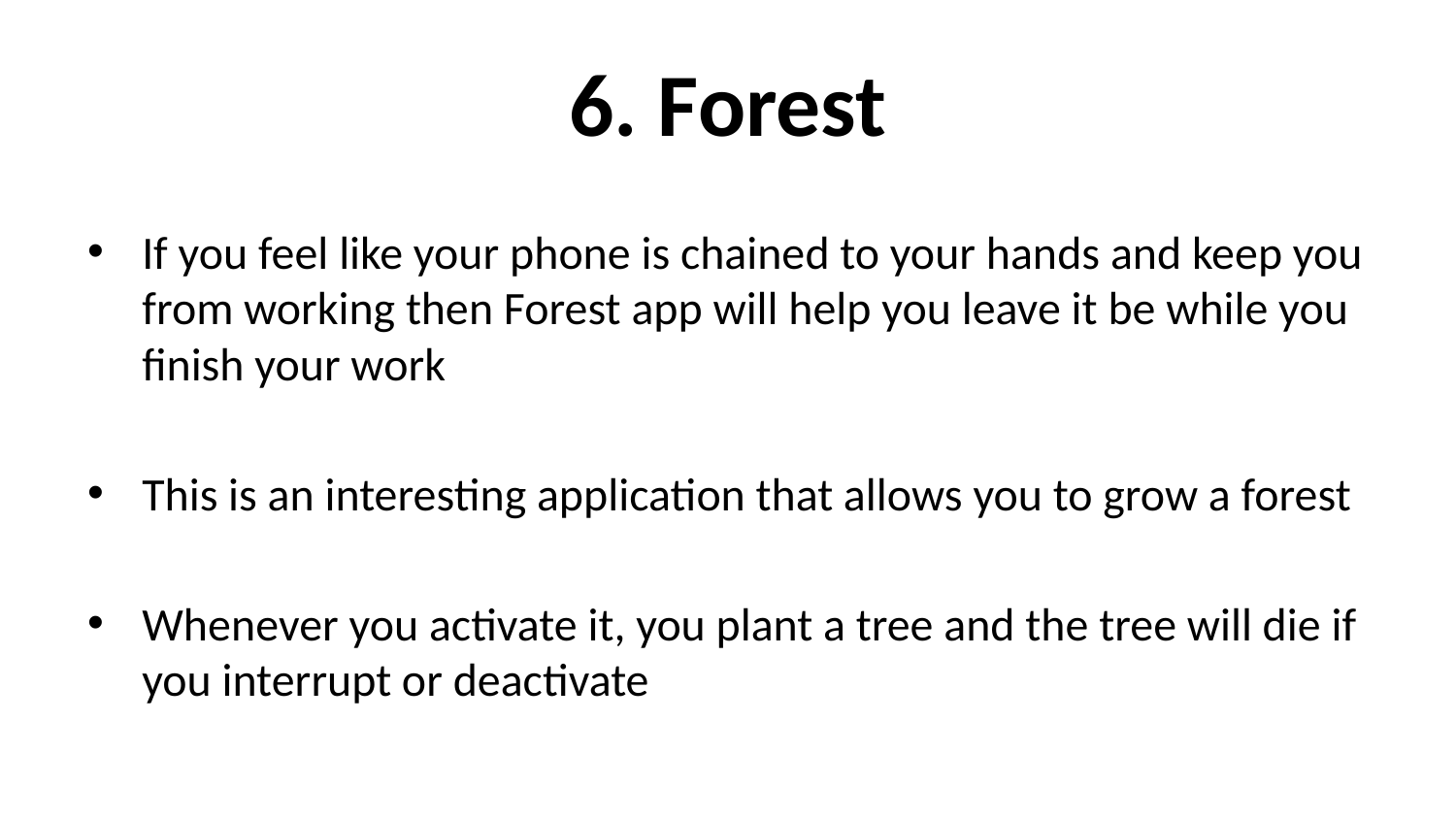

# 6. Forest
If you feel like your phone is chained to your hands and keep you from working then Forest app will help you leave it be while you finish your work

This is an interesting application that allows you to grow a forest

Whenever you activate it, you plant a tree and the tree will die if you interrupt or deactivate